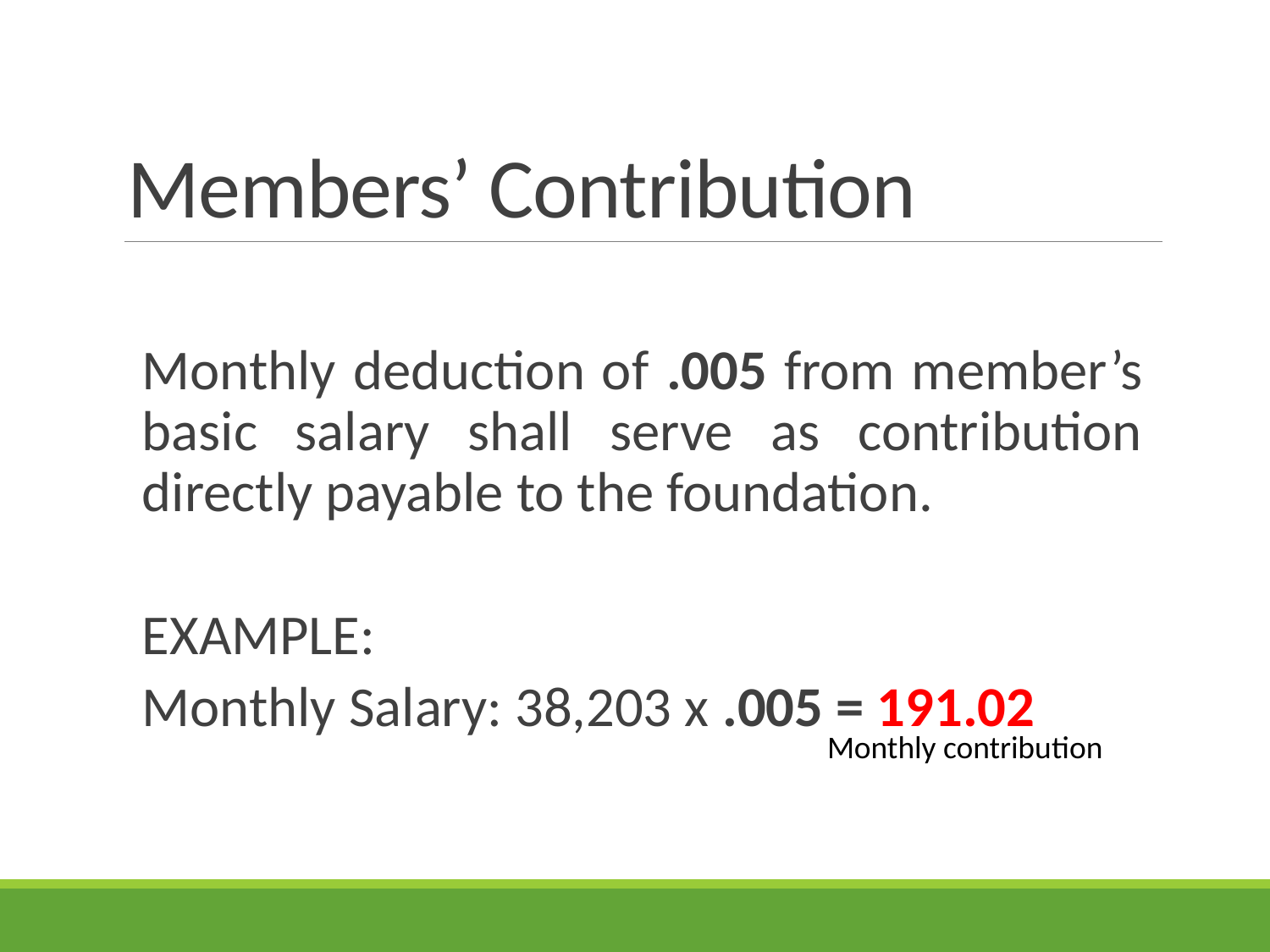

# Members’ Contribution

Monthly deduction of .005 from member’s basic salary shall serve as contribution directly payable to the foundation.

EXAMPLE:
Monthly Salary: 38,203 x .005 = 191.02

Monthly contribution